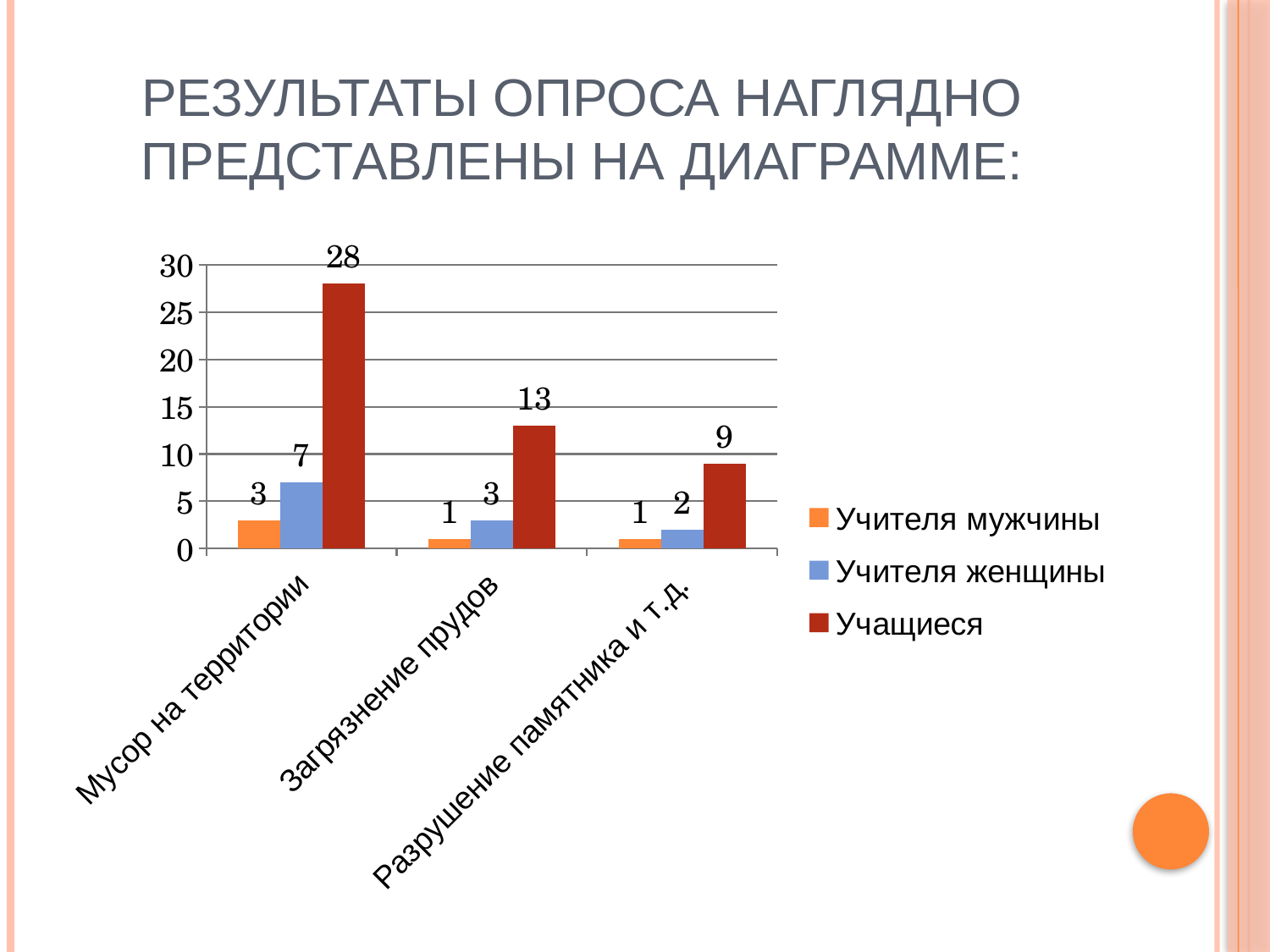

# Результаты опроса наглядно представлены на диаграмме:

### Chart

| Category | Учителя мужчины | Учителя женщины | Учащиеся |
|---|---|---|---|
| Мусор на территории | 3.0 | 7.0 | 28.0 |
| Загрязнение прудов | 1.0 | 3.0 | 13.0 |
| Разрушение памятника и т.д. | 1.0 | 2.0 | 9.0 |